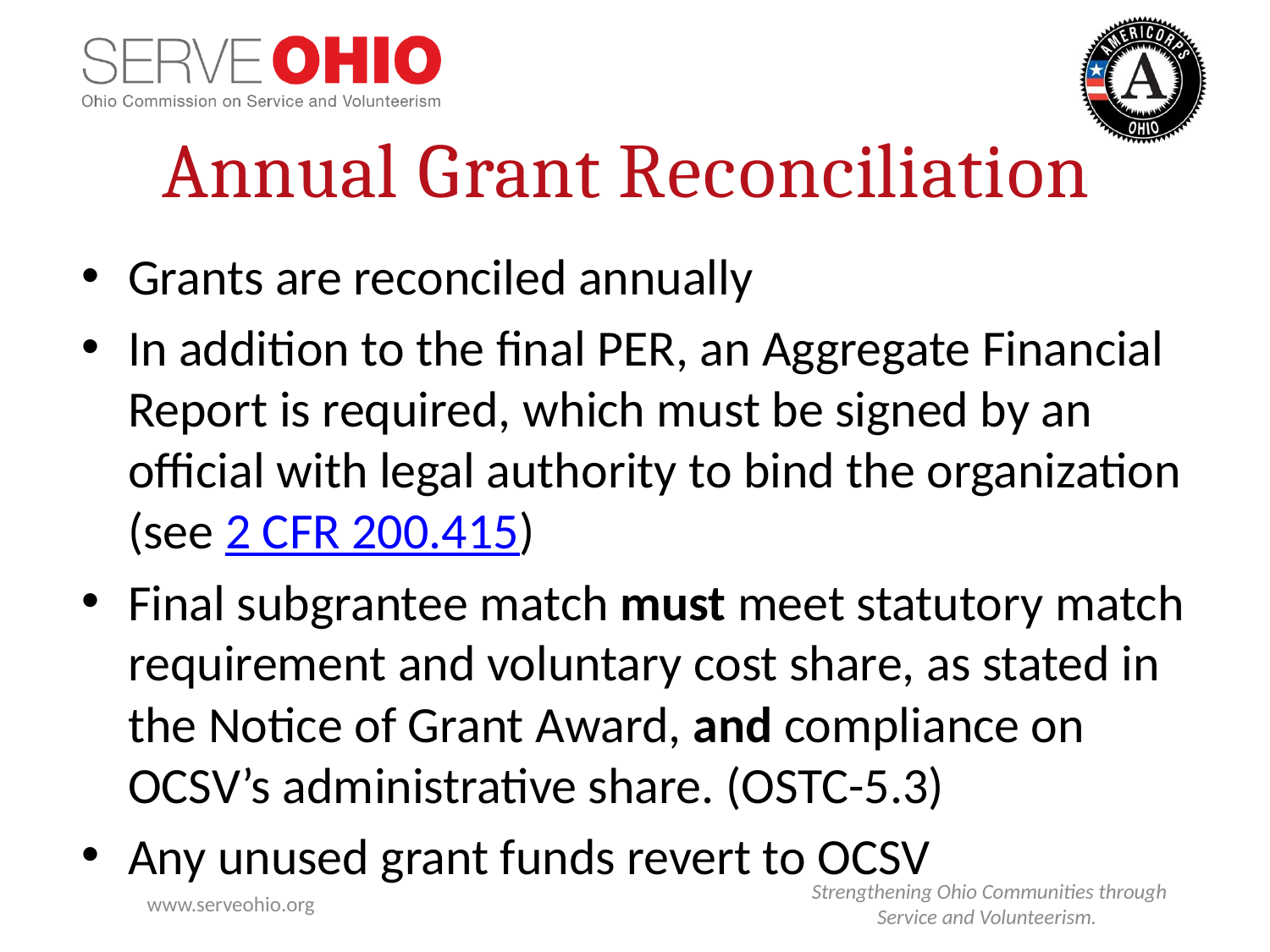

Annual Grant Reconciliation
Grants are reconciled annually
In addition to the final PER, an Aggregate Financial Report is required, which must be signed by an official with legal authority to bind the organization (see 2 CFR 200.415)
Final subgrantee match must meet statutory match requirement and voluntary cost share, as stated in the Notice of Grant Award, and compliance on OCSV’s administrative share. (OSTC-5.3)
Any unused grant funds revert to OCSV

www.serveohio.org
Strengthening Ohio Communities through Service and Volunteerism.